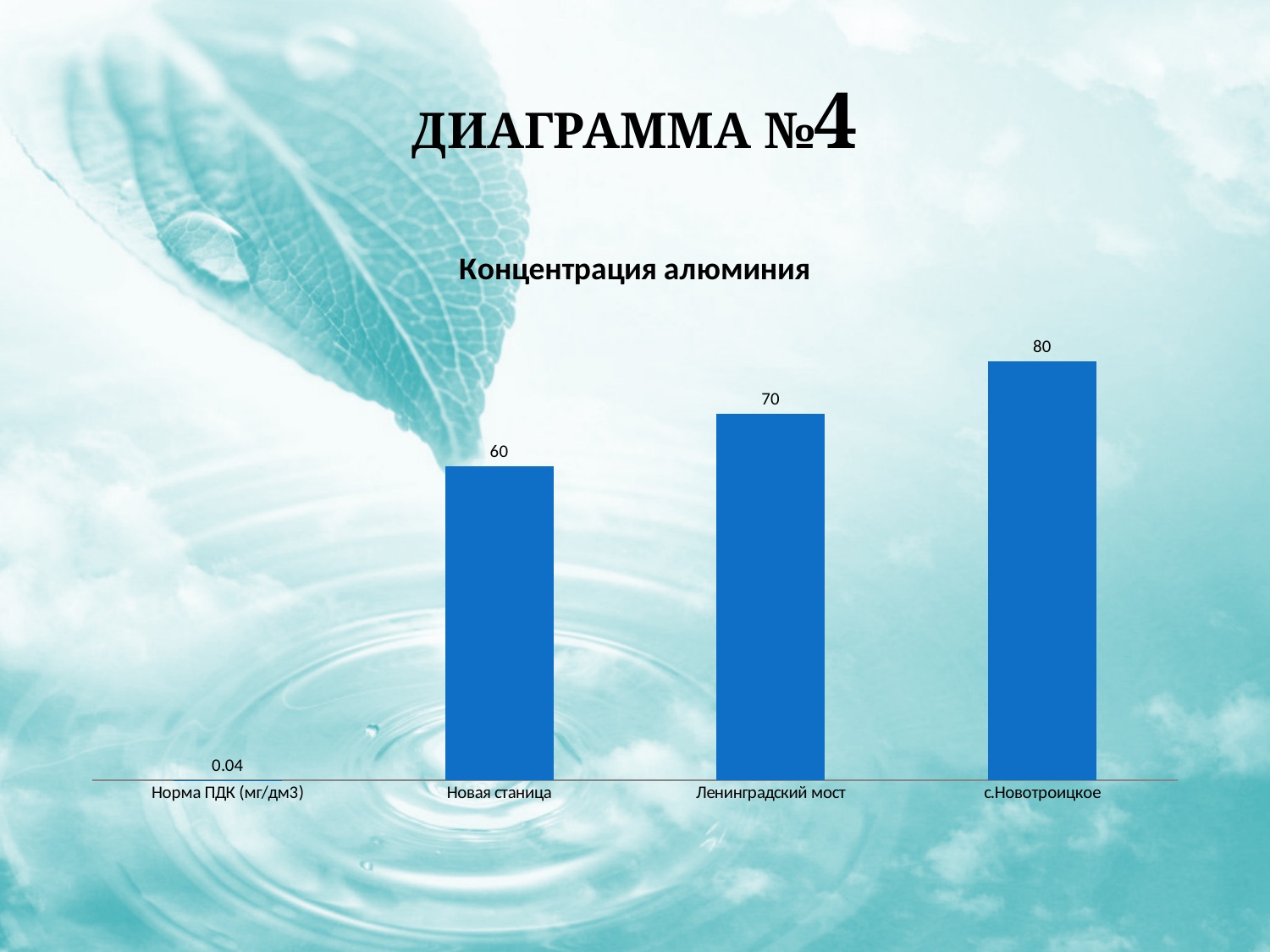

# Диаграмма №4

### Chart: Концентрация алюминия

| Category |  |
|---|---|
| Норма ПДК (мг/дм3) | 0.04000000000000002 |
| Новая станица | 60.0 |
| Ленинградский мост | 70.0 |
| с.Новотроицкое | 80.0 |